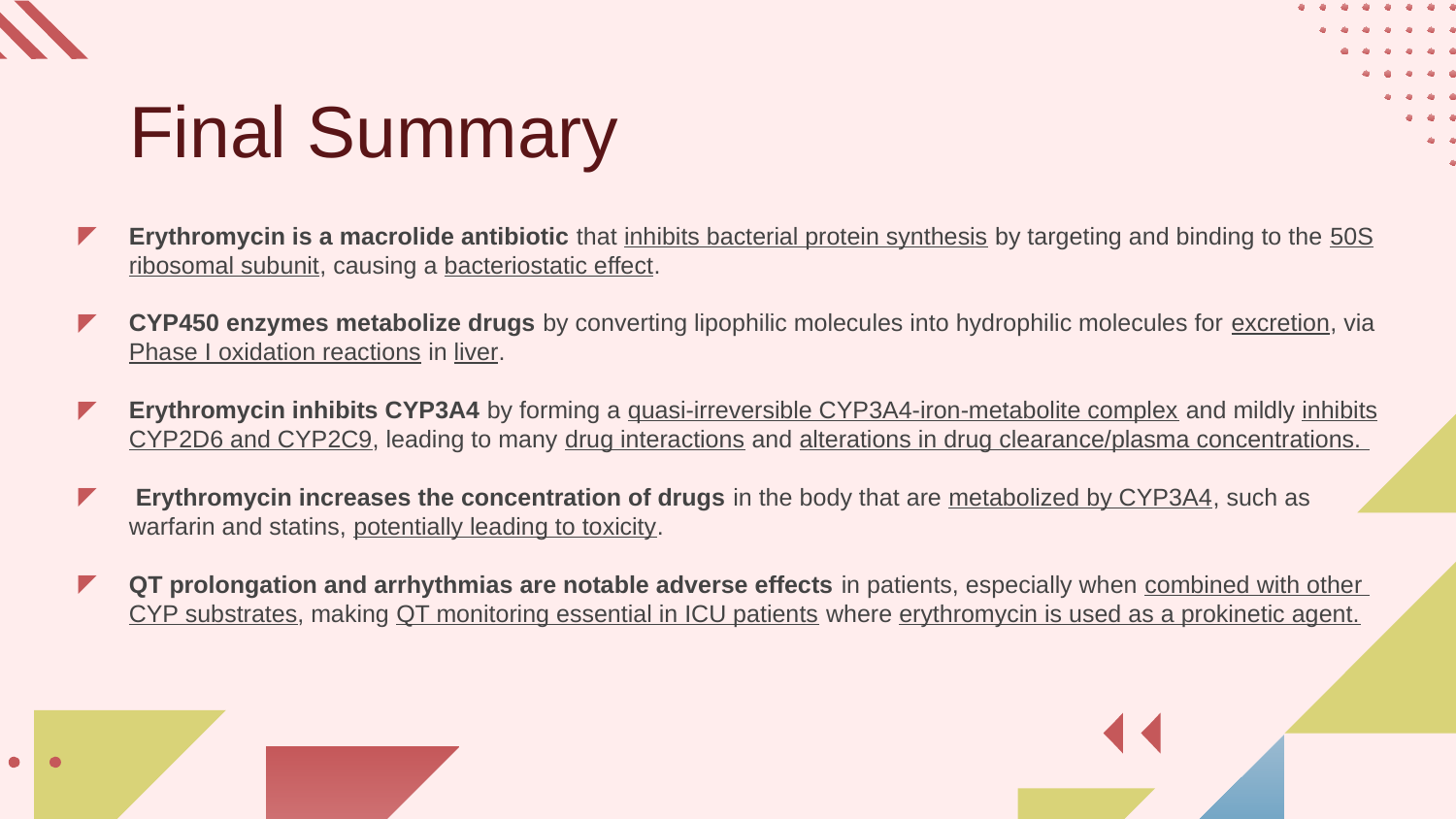

# Final Summary
Erythromycin is a macrolide antibiotic that inhibits bacterial protein synthesis by targeting and binding to the 50S ribosomal subunit, causing a bacteriostatic effect.

CYP450 enzymes metabolize drugs by converting lipophilic molecules into hydrophilic molecules for excretion, via Phase I oxidation reactions in liver.

Erythromycin inhibits CYP3A4 by forming a quasi-irreversible CYP3A4-iron-metabolite complex and mildly inhibits CYP2D6 and CYP2C9, leading to many drug interactions and alterations in drug clearance/plasma concentrations.

 Erythromycin increases the concentration of drugs in the body that are metabolized by CYP3A4, such as warfarin and statins, potentially leading to toxicity.

QT prolongation and arrhythmias are notable adverse effects in patients, especially when combined with other  CYP substrates, making QT monitoring essential in ICU patients where erythromycin is used as a prokinetic agent.